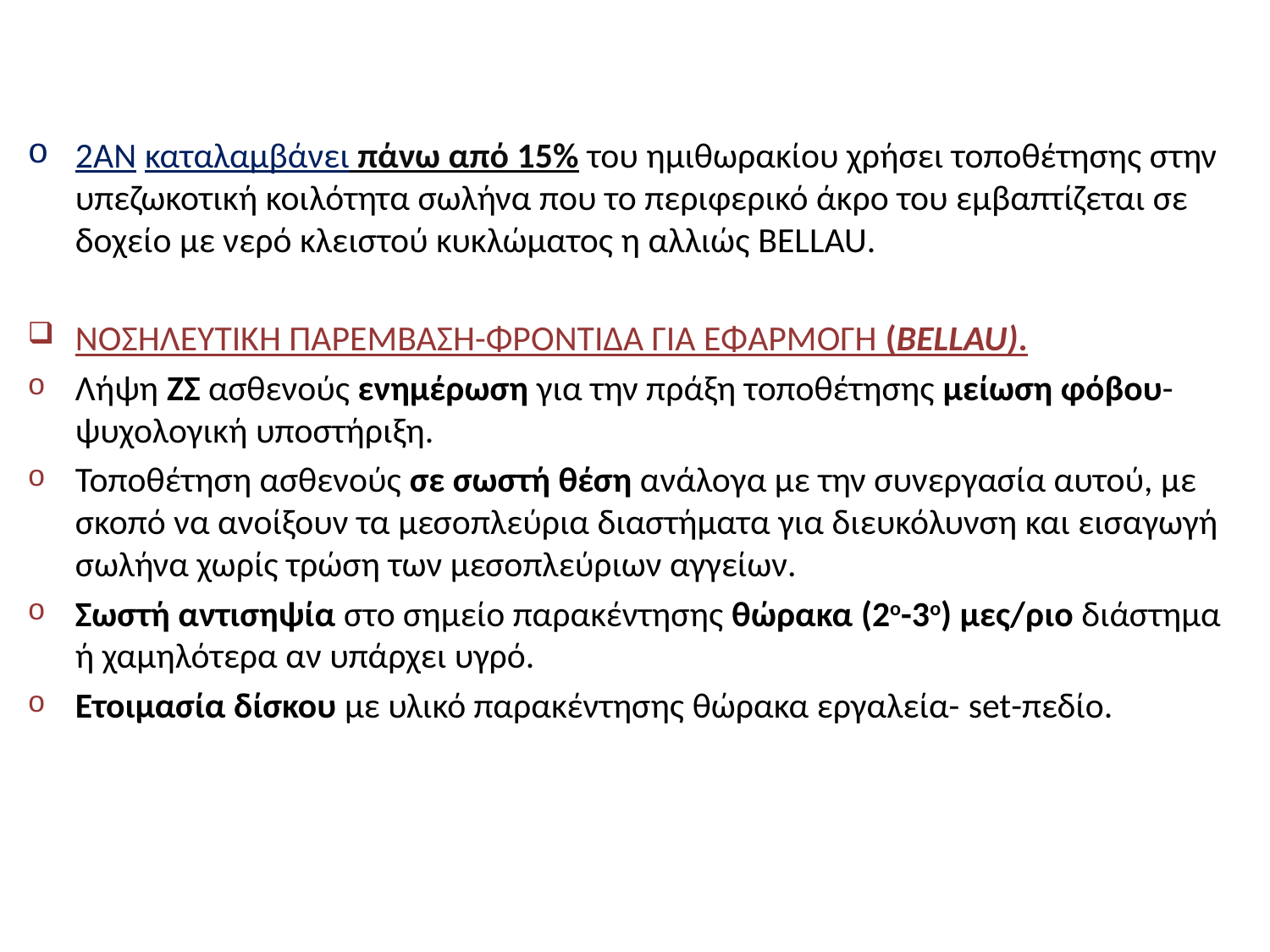

2ΑΝ καταλαμβάνει πάνω από 15% του ημιθωρακίου χρήσει τοποθέτησης στην υπεζωκοτική κοιλότητα σωλήνα που το περιφερικό άκρο του εμβαπτίζεται σε δοχείο με νερό κλειστού κυκλώματος η αλλιώς BELLAU.

ΝΟΣΗΛΕΥΤΙΚΗ ΠΑΡΕΜΒΑΣΗ-ΦΡΟΝΤΙΔΑ ΓΙΑ ΕΦΑΡΜΟΓΗ (BELLAU).
Λήψη ΖΣ ασθενούς ενημέρωση για την πράξη τοποθέτησης μείωση φόβου-ψυχολογική υποστήριξη.
Τοποθέτηση ασθενούς σε σωστή θέση ανάλογα με την συνεργασία αυτού, με σκοπό να ανοίξουν τα μεσοπλεύρια διαστήματα για διευκόλυνση και εισαγωγή σωλήνα χωρίς τρώση των μεσοπλεύριων αγγείων.
Σωστή αντισηψία στο σημείο παρακέντησης θώρακα (2ο-3ο) μες/ριο διάστημα ή χαμηλότερα αν υπάρχει υγρό.
Ετοιμασία δίσκου με υλικό παρακέντησης θώρακα εργαλεία- set-πεδίο.